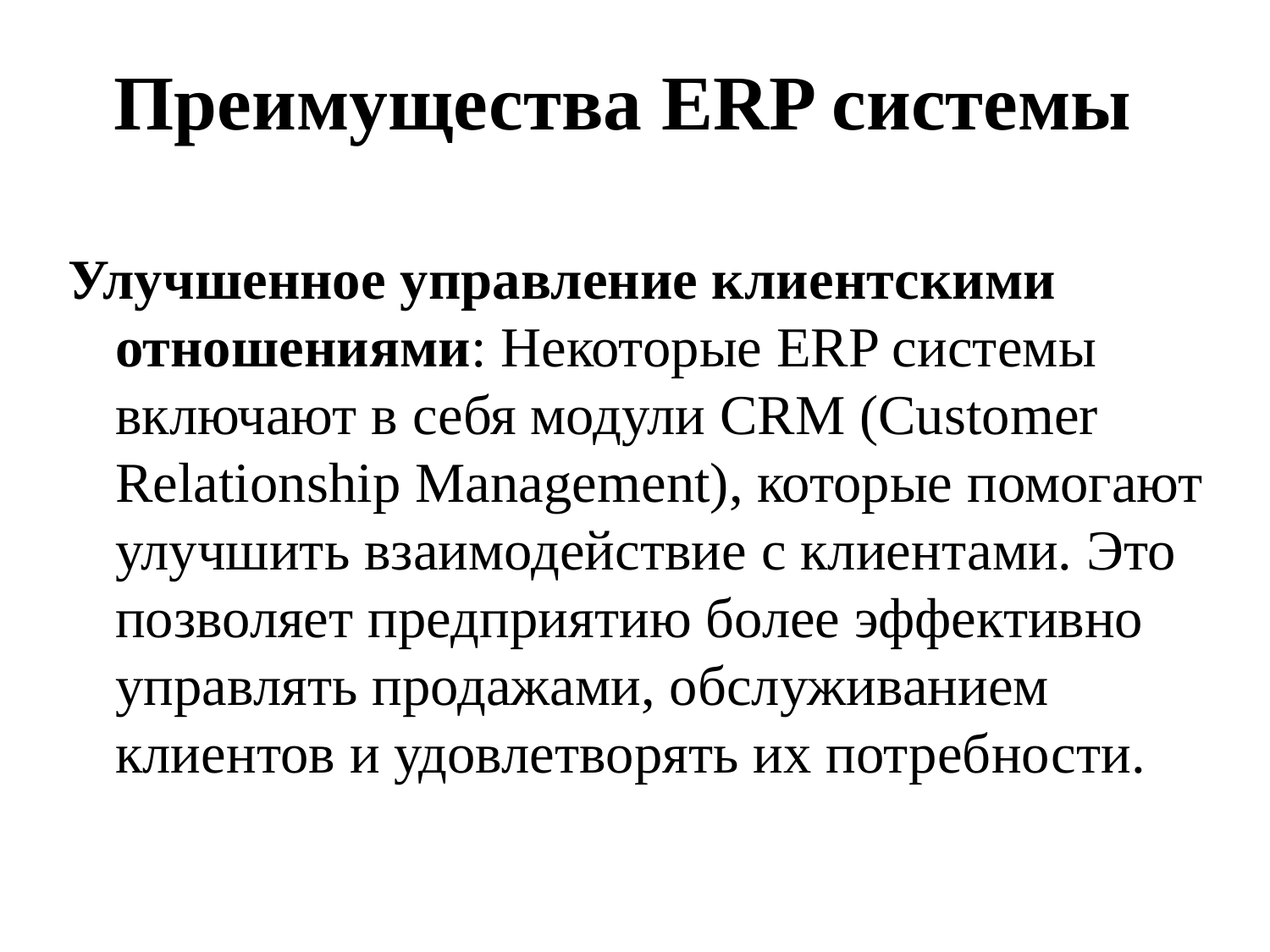

Преимущества ERP системы
Улучшенное управление клиентскими отношениями: Некоторые ERP системы включают в себя модули CRM (Customer Relationship Management), которые помогают улучшить взаимодействие с клиентами. Это позволяет предприятию более эффективно управлять продажами, обслуживанием клиентов и удовлетворять их потребности.